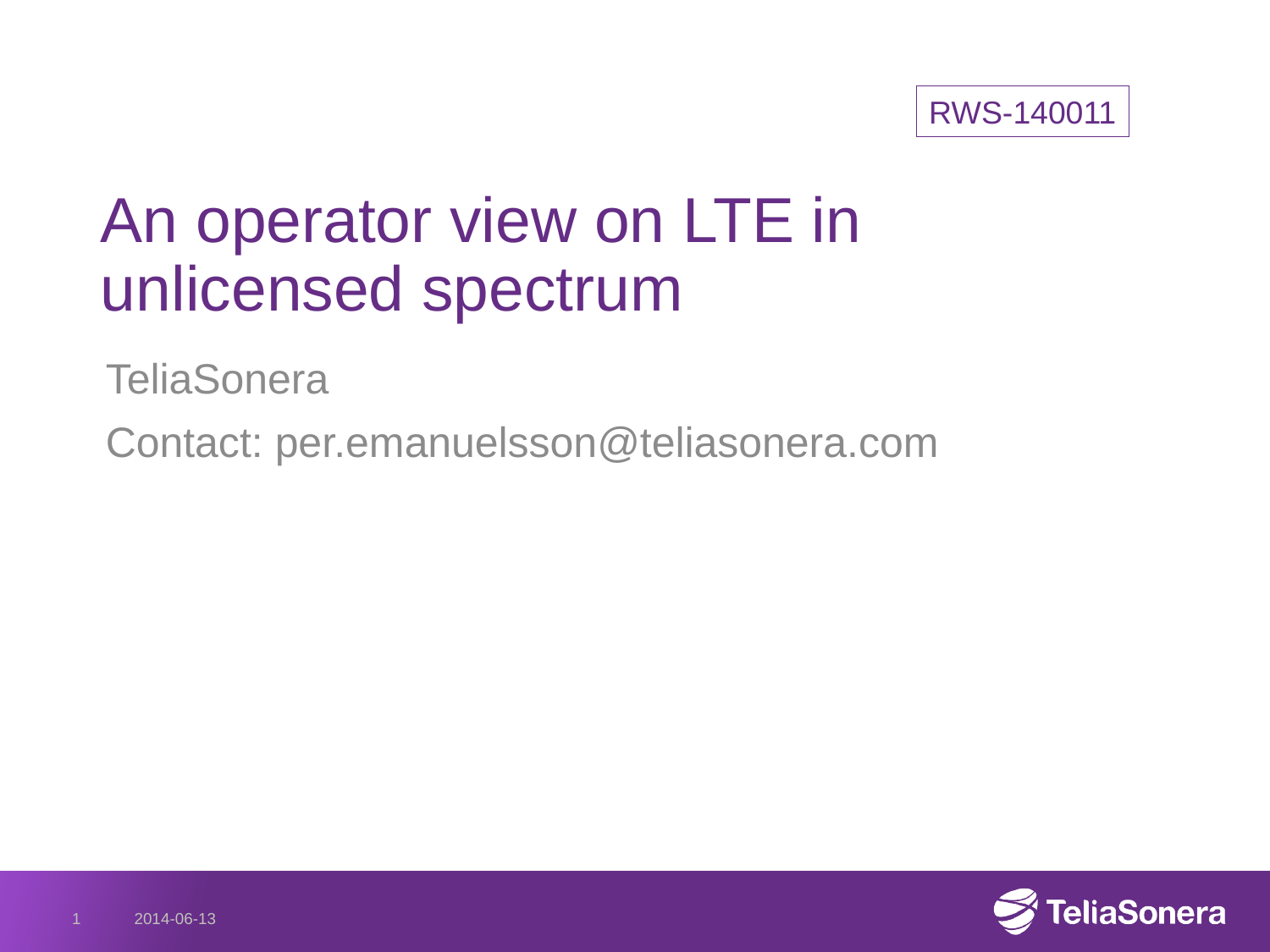

RWS-140011
# An operator view on LTE in unlicensed spectrum
TeliaSonera
Contact: per.emanuelsson@teliasonera.com
1
2014-06-13